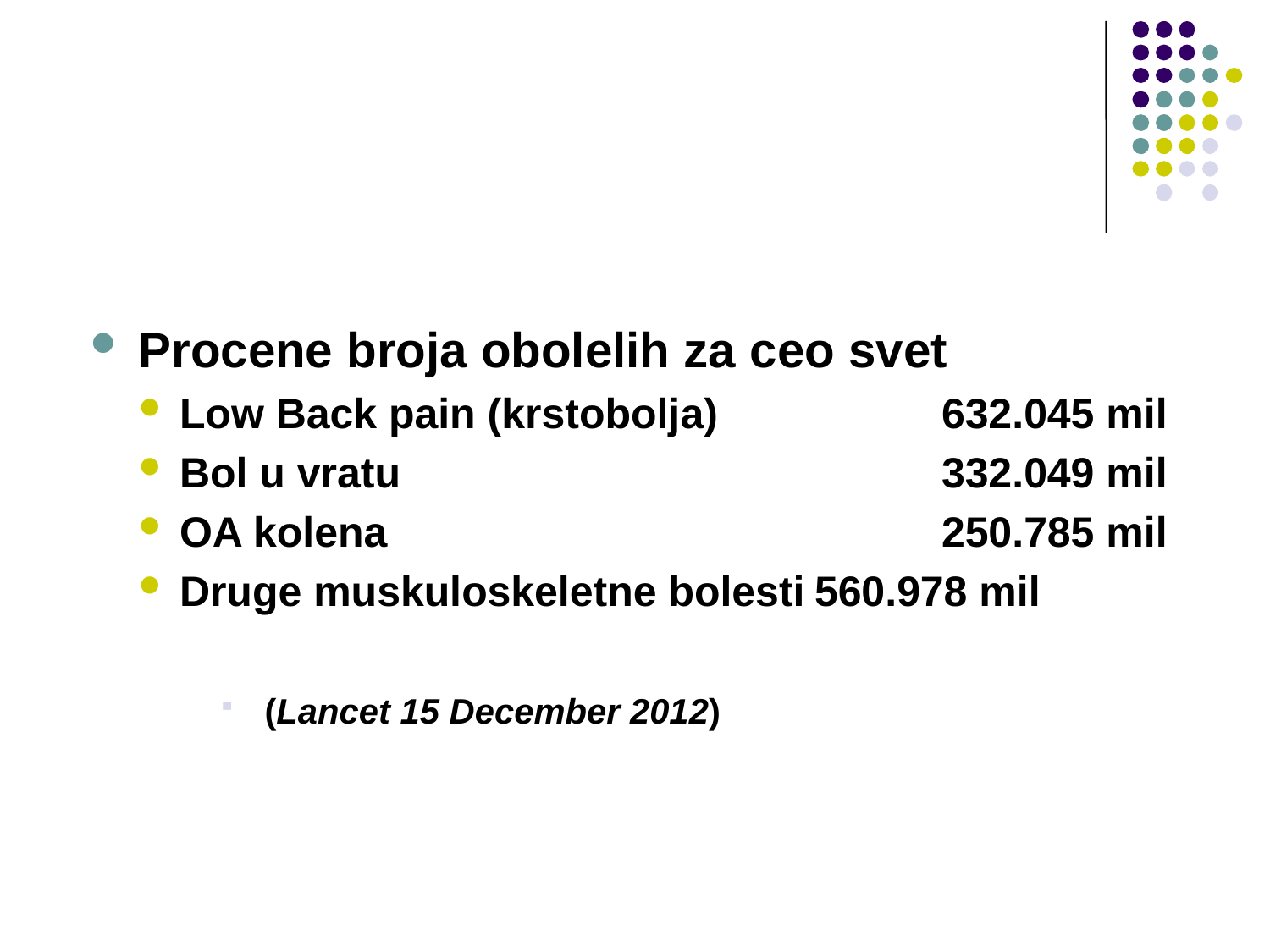

#

Procene broja obolelih za ceo svet
Low Back pain (krstobolja)		632.045 mil
Bol u vratu					332.049 mil
OA kolena			 		250.785 mil
Druge muskuloskeletne bolesti	560.978 mil

(Lancet 15 December 2012)